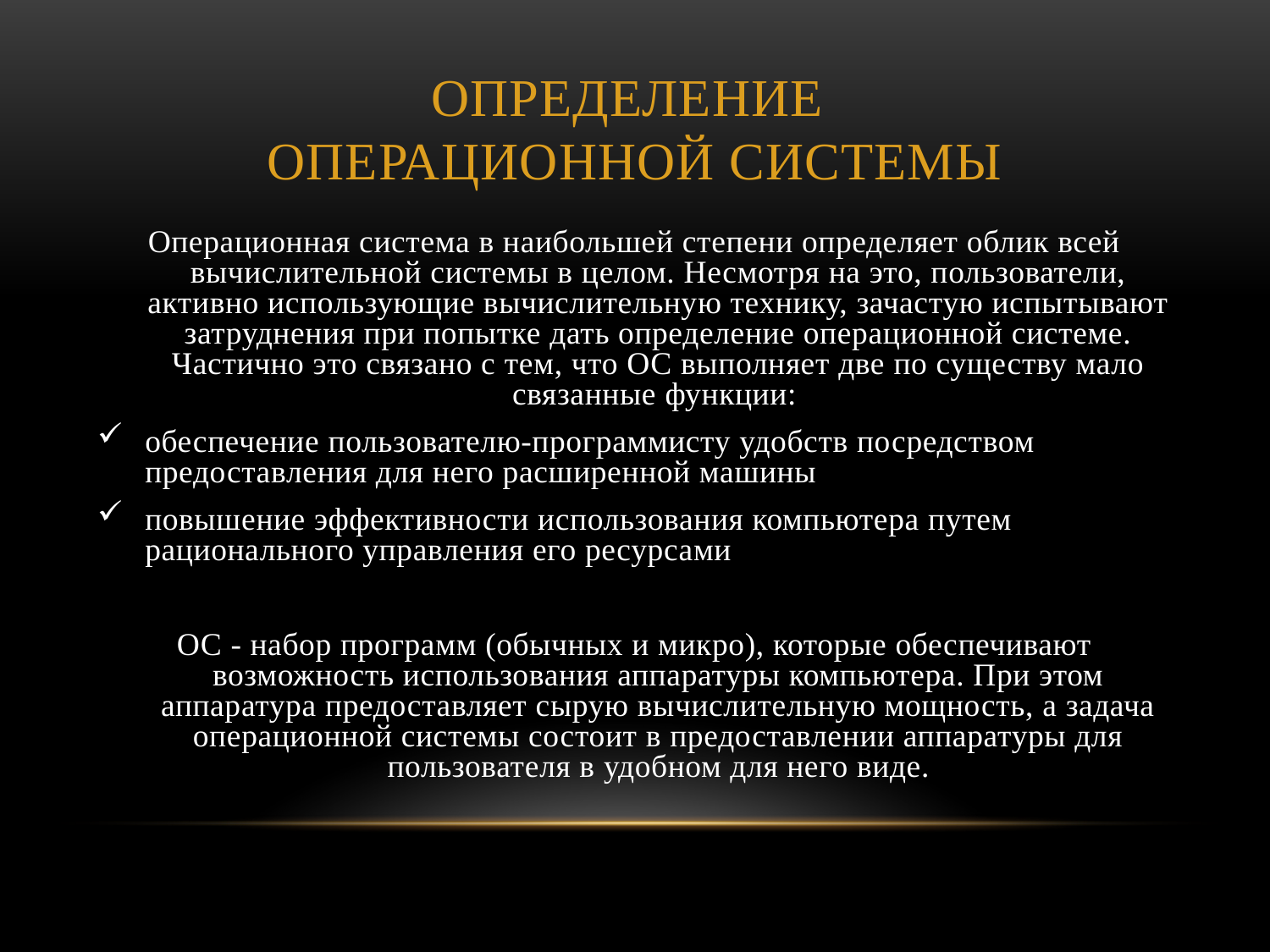

# Определение операционной системы
Операционная система в наибольшей степени определяет облик всей вычислительной системы в целом. Несмотря на это, пользователи, активно использующие вычислительную технику, зачастую испытывают затруднения при попытке дать определение операционной системе. Частично это связано с тем, что ОС выполняет две по существу мало связанные функции:
обеспечение пользователю-программисту удобств посредством предоставления для него расширенной машины
повышение эффективности использования компьютера путем рационального управления его ресурсами

ОС - набор программ (обычных и микро), которые обеспечивают возможность использования аппаратуры компьютера. При этом аппаратура предоставляет сырую вычислительную мощность, а задача операционной системы состоит в предоставлении аппаратуры для пользователя в удобном для него виде.